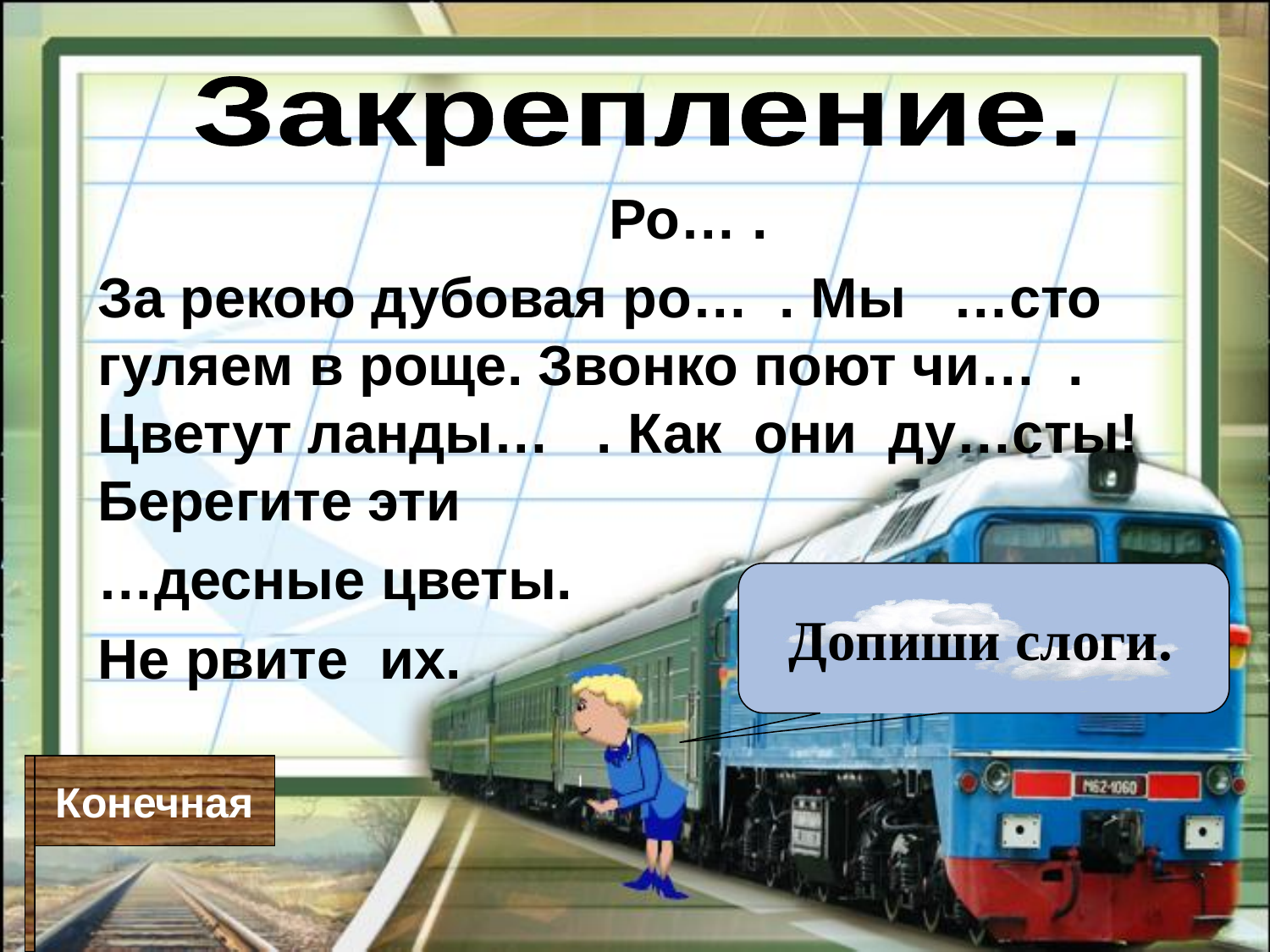

#
Закрепление.
    Ро… .
За рекою дубовая ро…  . Мы   …сто гуляем в роще. Звонко поют чи…  . Цветут ланды…   . Как  они  ду…сты! Берегите эти
…десные цветы.
Не рвите  их.

Допиши слоги.

Конечная